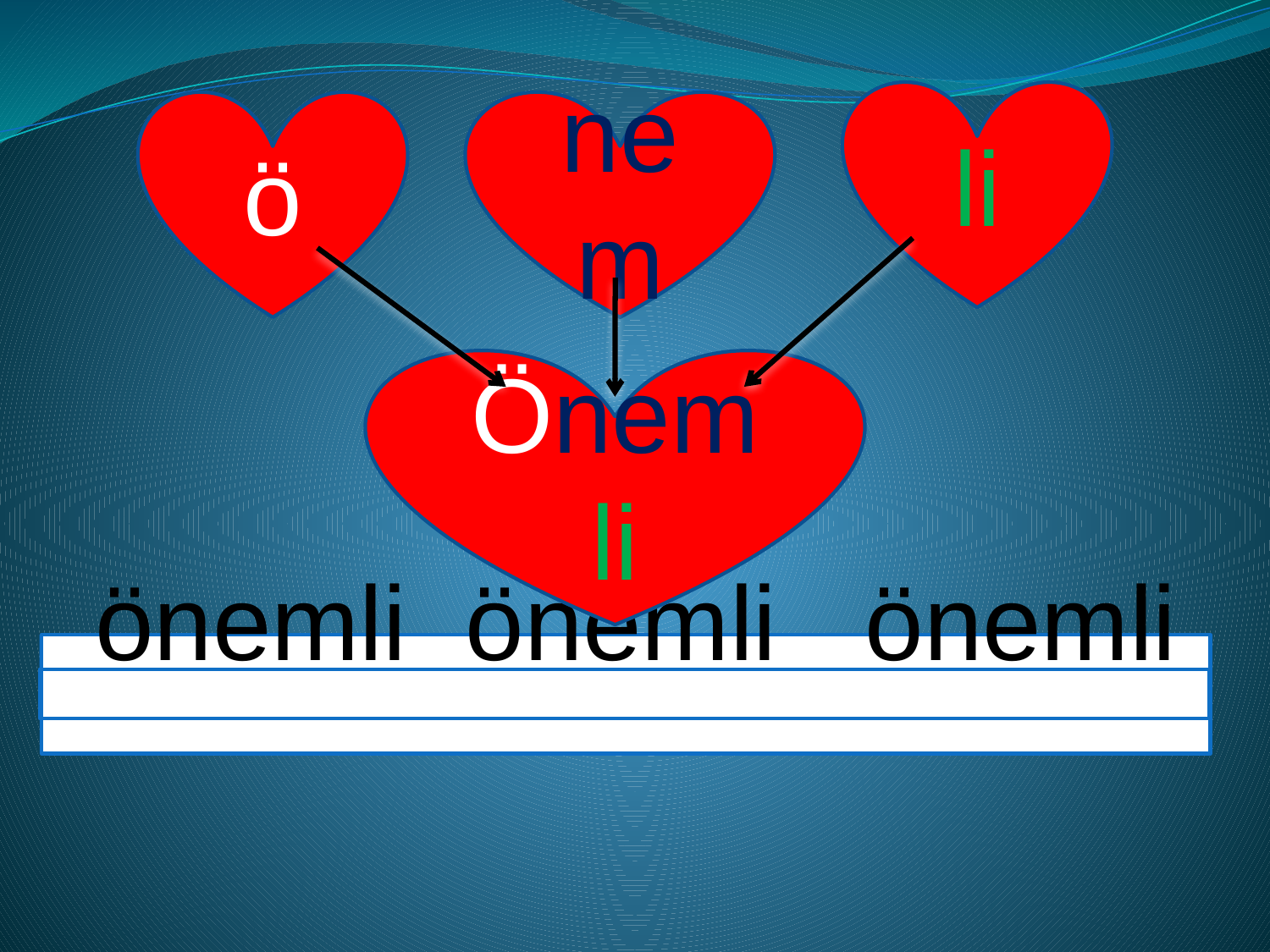

li
ö
nem

Önemli

   önemli  önemli   önemli